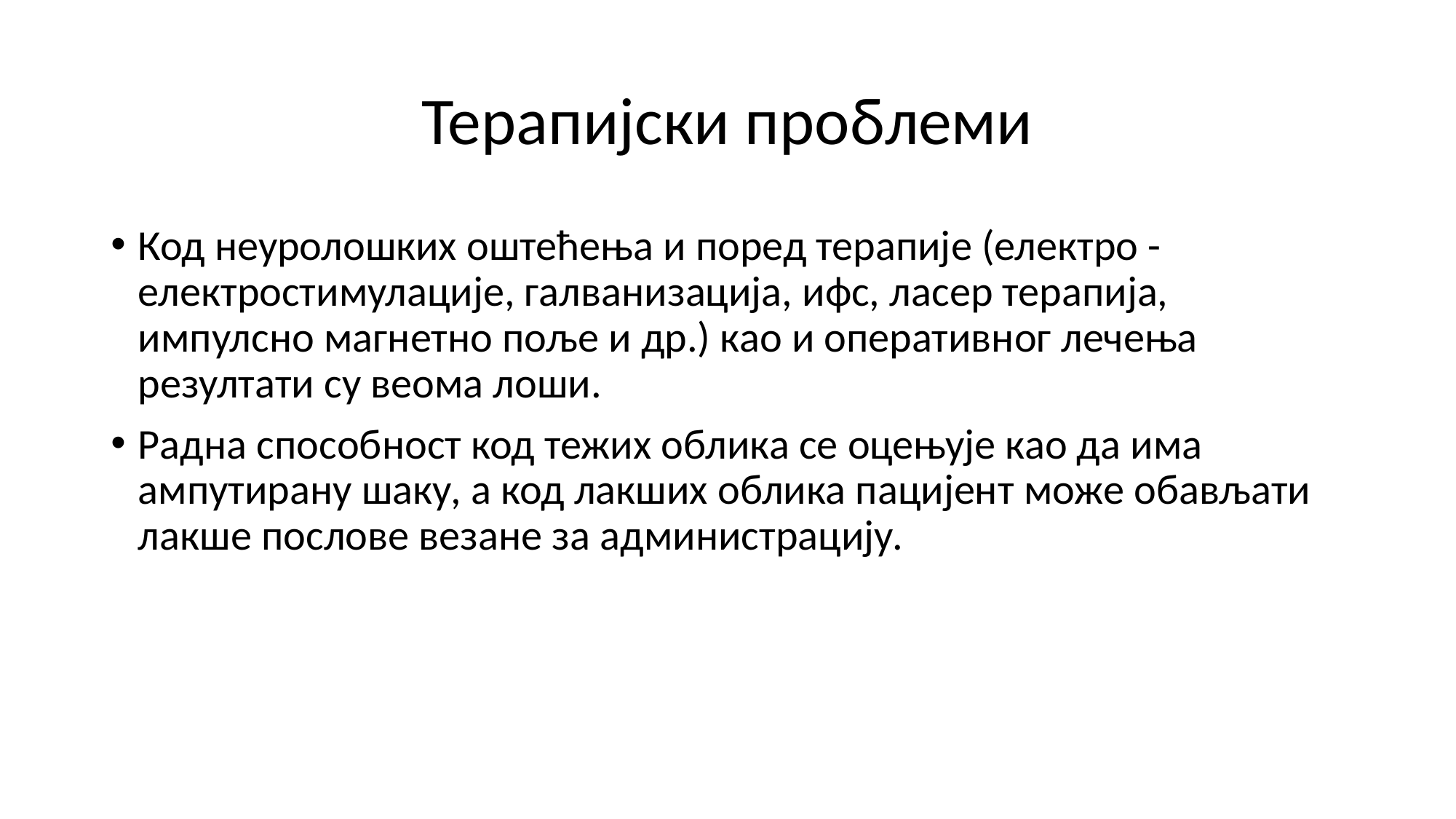

# Терапијски проблеми
Код неуролошких оштећења и поред терапије (електро - електростимулације, галванизација, ифс, ласер терапија, импулсно магнетно поље и др.) као и оперативног лечења резултати су веома лоши.
Радна способност код тежих облика се оцењује као да има ампутирану шаку, а код лакших облика пацијент може обављати лакше послове везане за администрацију.